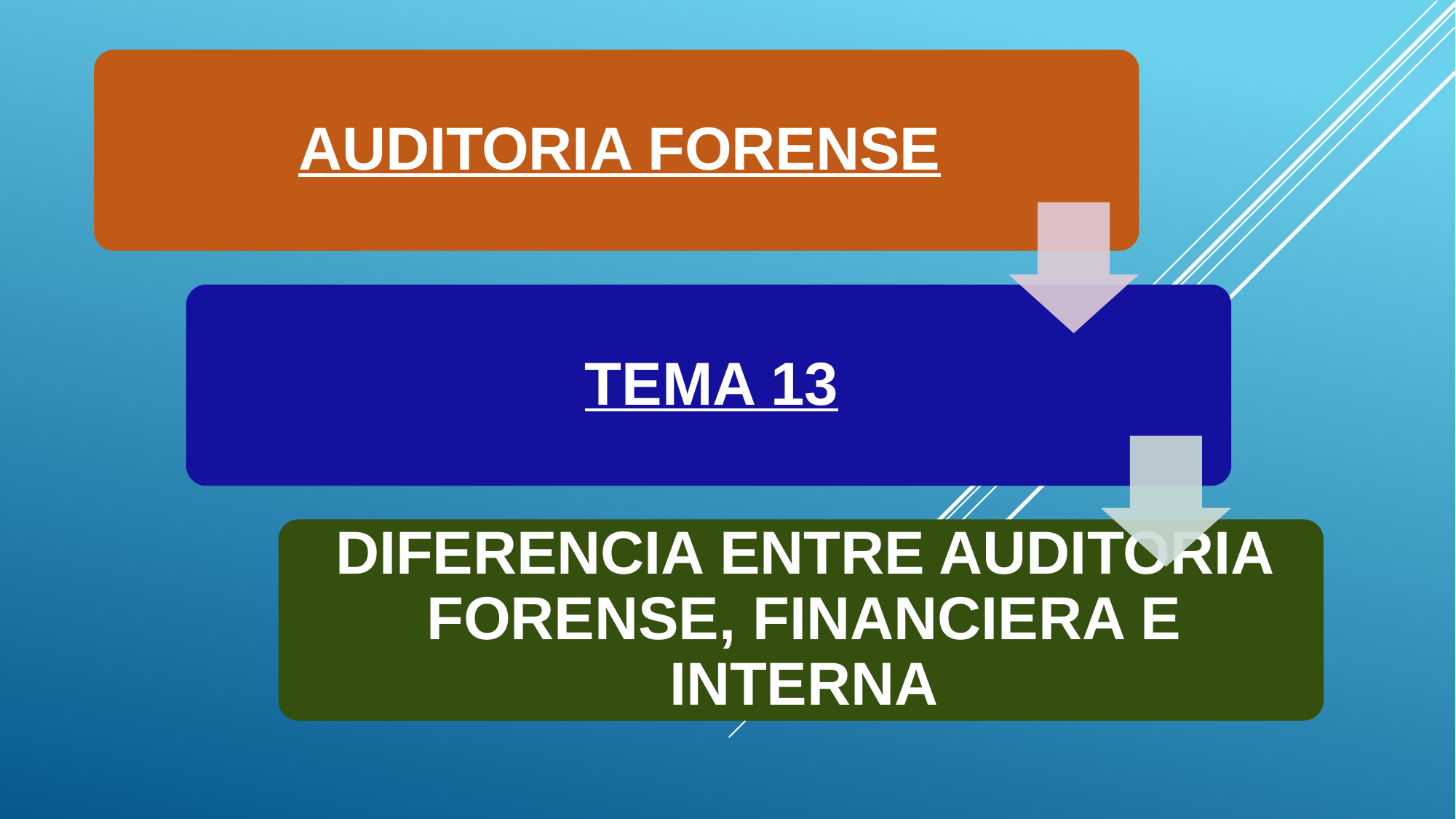

AUDITORIA FORENSE
TEMA 13
DIFERENCIA ENTRE AUDITORIA FORENSE, FINANCIERA E INTERNA